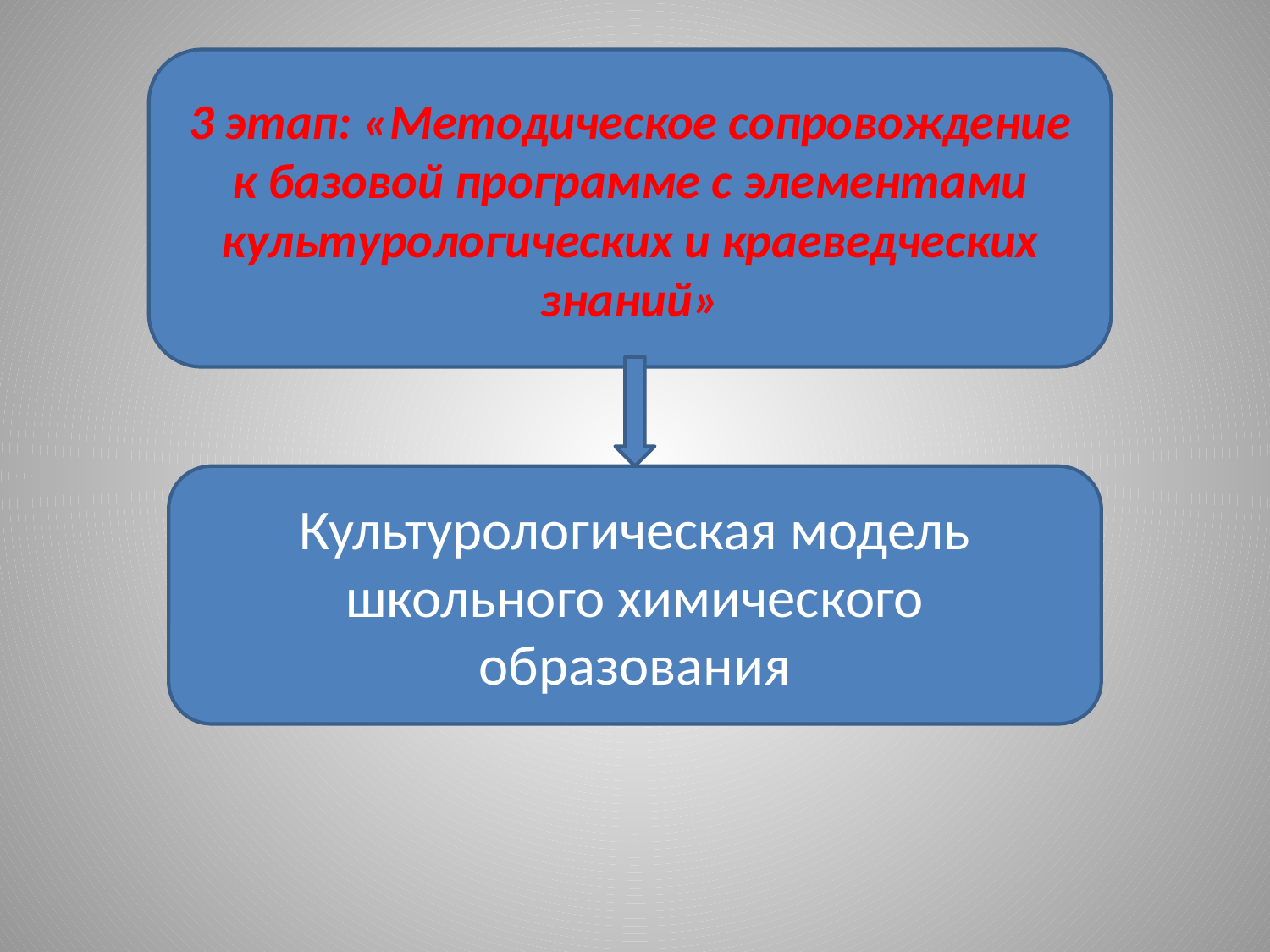

3 этап: «Методическое сопровождение к базовой программе с элементами культурологических и краеведческих знаний»

Культурологическая модель школьного химического образования